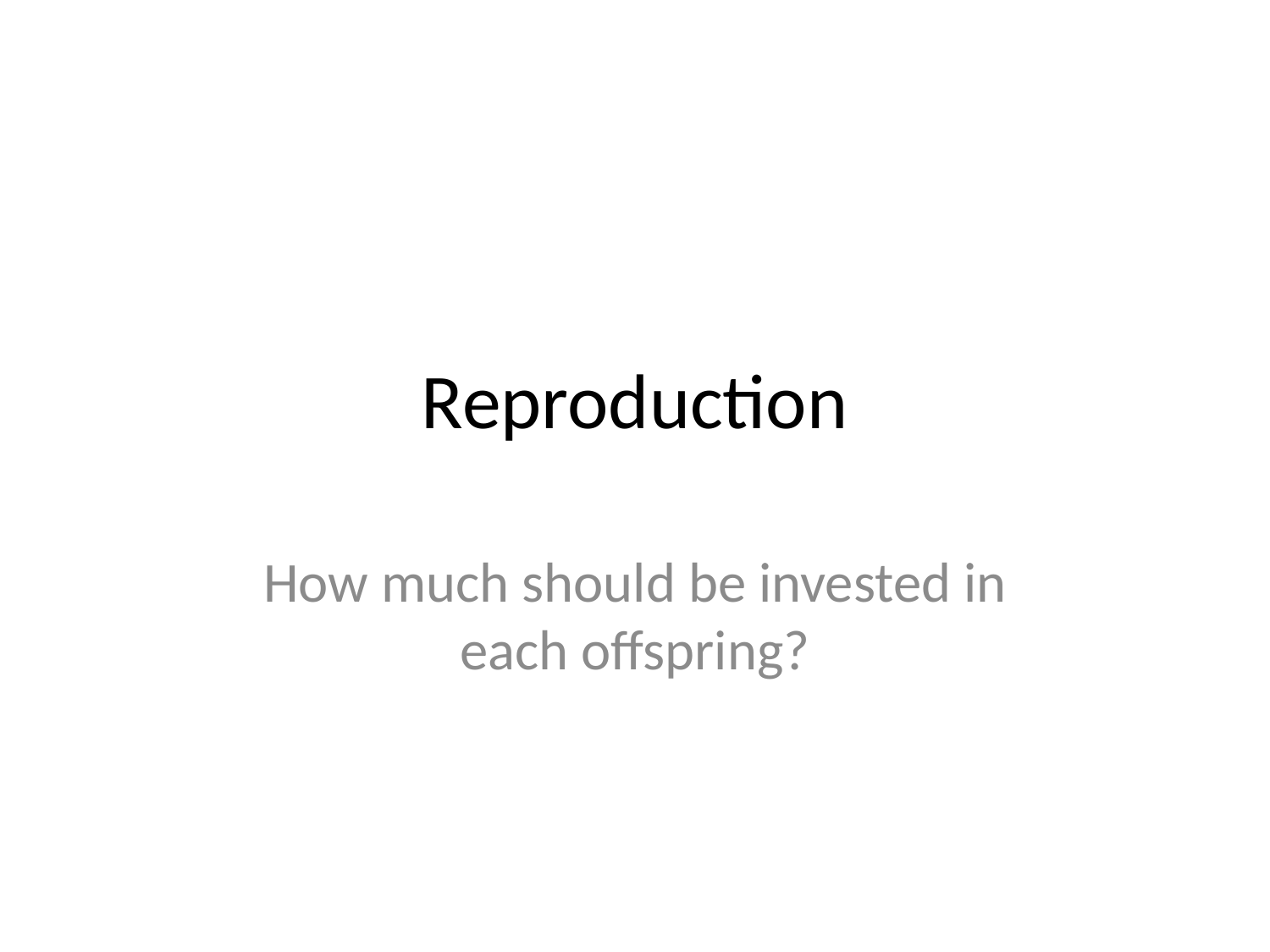

# Reproduction
How much should be invested in each offspring?